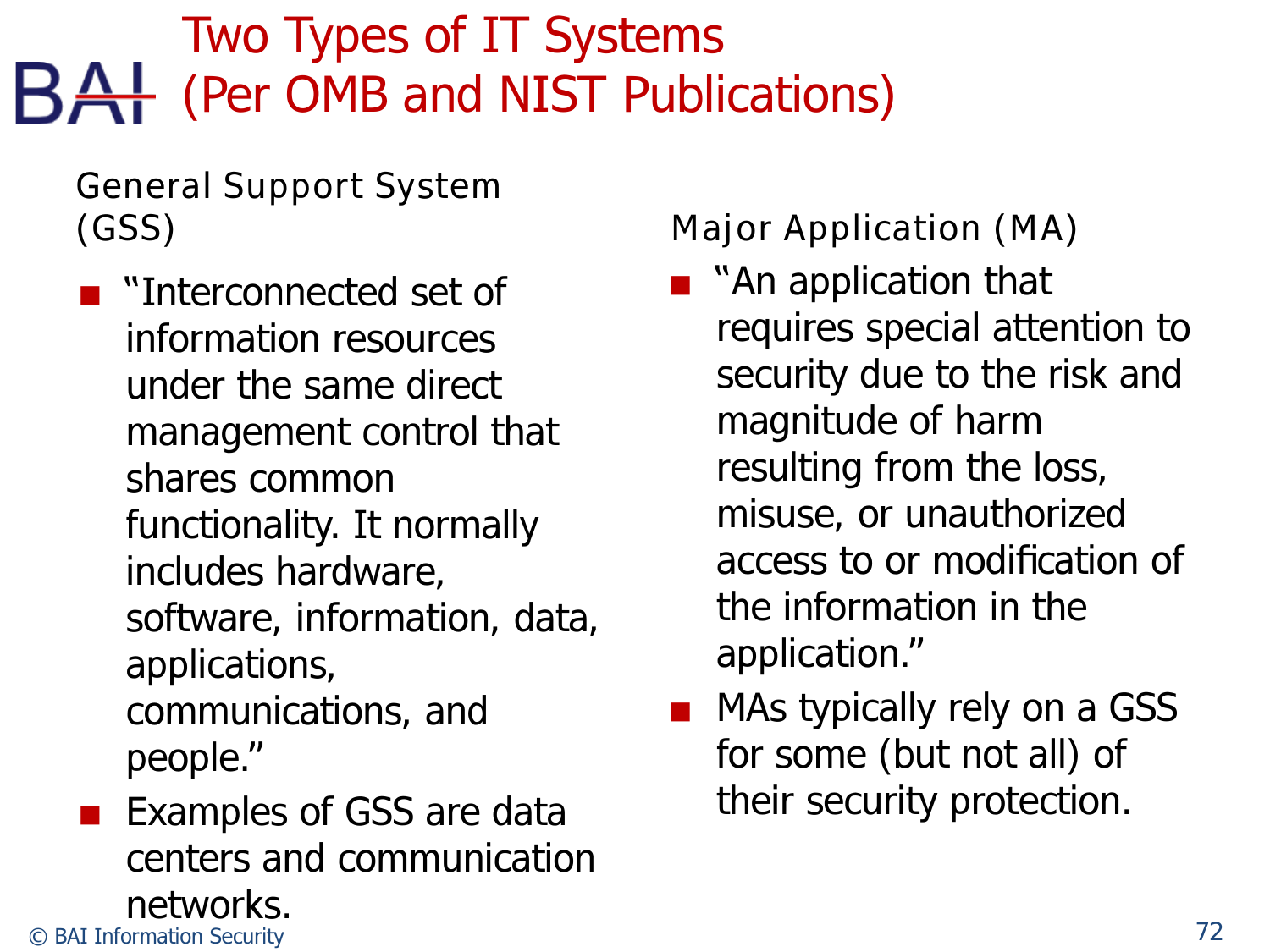

# Two Types of IT Systems (Per OMB and NIST Publications)
General Support System (GSS)
Major Application (MA)
“An application that requires special attention to security due to the risk and magnitude of harm resulting from the loss, misuse, or unauthorized access to or modification of the information in the application.”
MAs typically rely on a GSS for some (but not all) of their security protection.
“Interconnected set of information resources under the same direct management control that shares common functionality. It normally includes hardware, software, information, data, applications, communications, and people.”
Examples of GSS are data centers and communication networks.